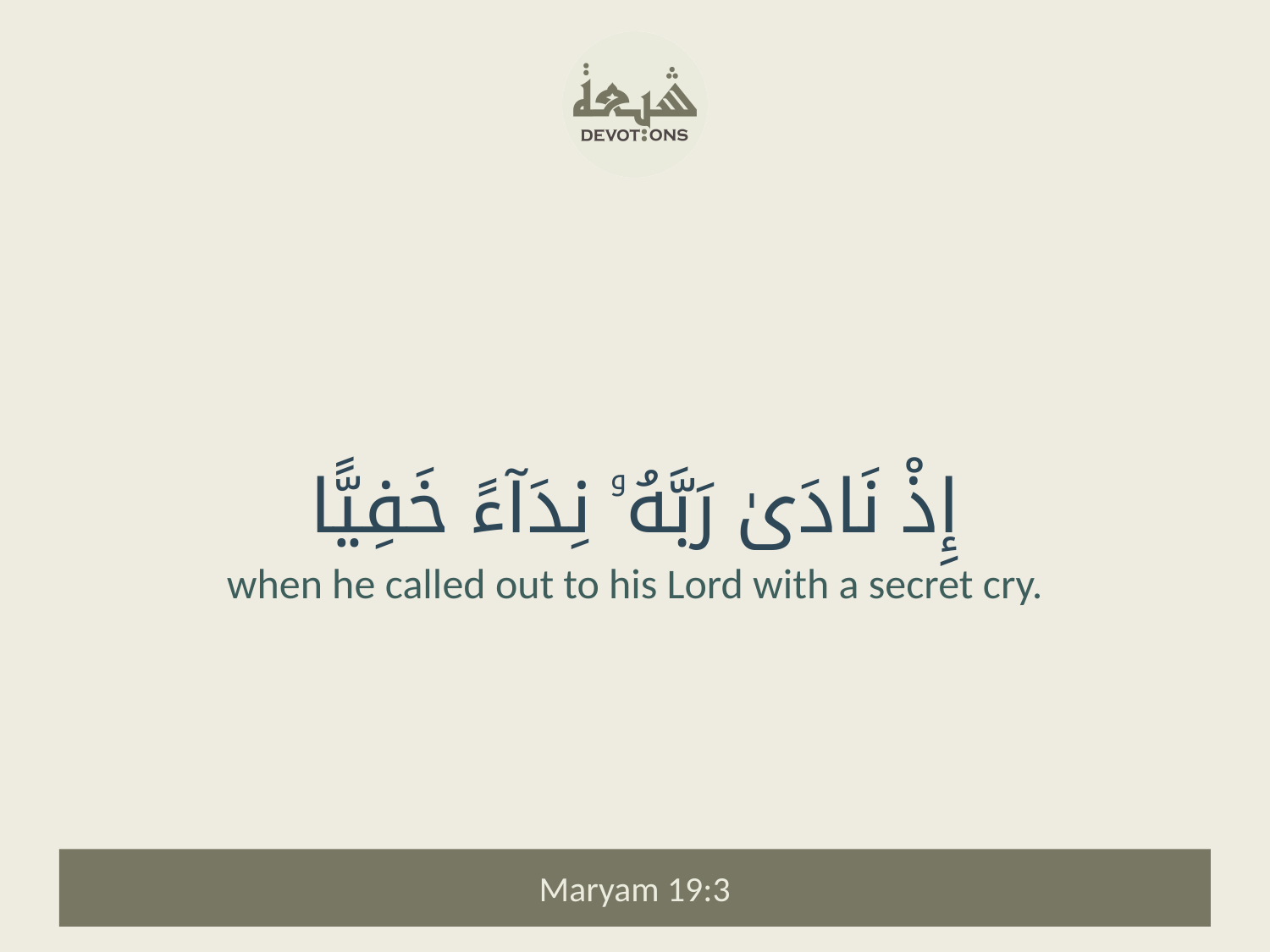

إِذْ نَادَىٰ رَبَّهُۥ نِدَآءً خَفِيًّا
when he called out to his Lord with a secret cry.
Maryam 19:3